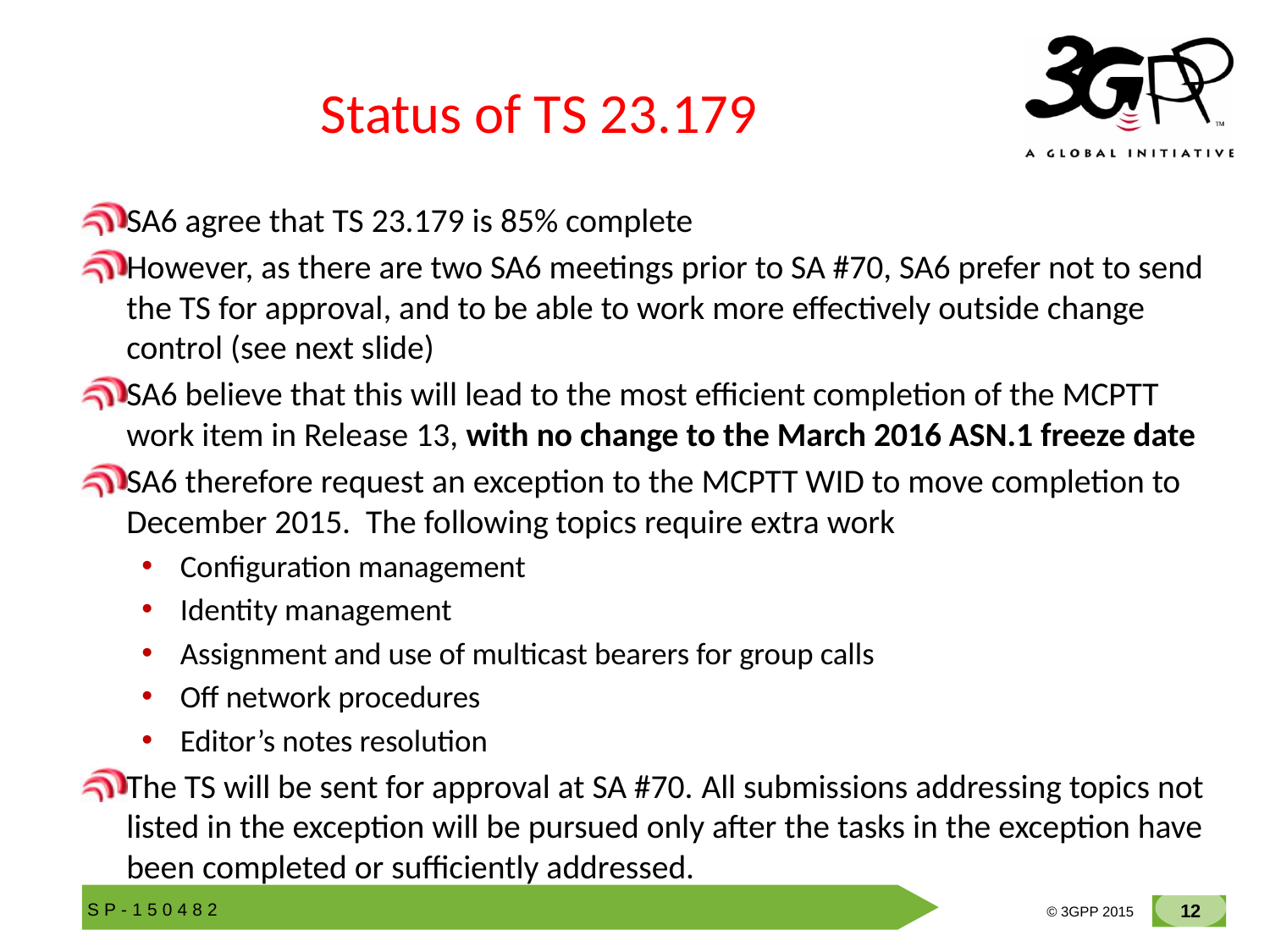

# Status of TS 23.179
SA6 agree that TS 23.179 is 85% complete
However, as there are two SA6 meetings prior to SA #70, SA6 prefer not to send the TS for approval, and to be able to work more effectively outside change control (see next slide)
SA6 believe that this will lead to the most efficient completion of the MCPTT work item in Release 13, with no change to the March 2016 ASN.1 freeze date
SA6 therefore request an exception to the MCPTT WID to move completion to December 2015.  The following topics require extra work
Configuration management
Identity management
Assignment and use of multicast bearers for group calls
Off network procedures
Editor’s notes resolution
The TS will be sent for approval at SA #70. All submissions addressing topics not listed in the exception will be pursued only after the tasks in the exception have been completed or sufficiently addressed.